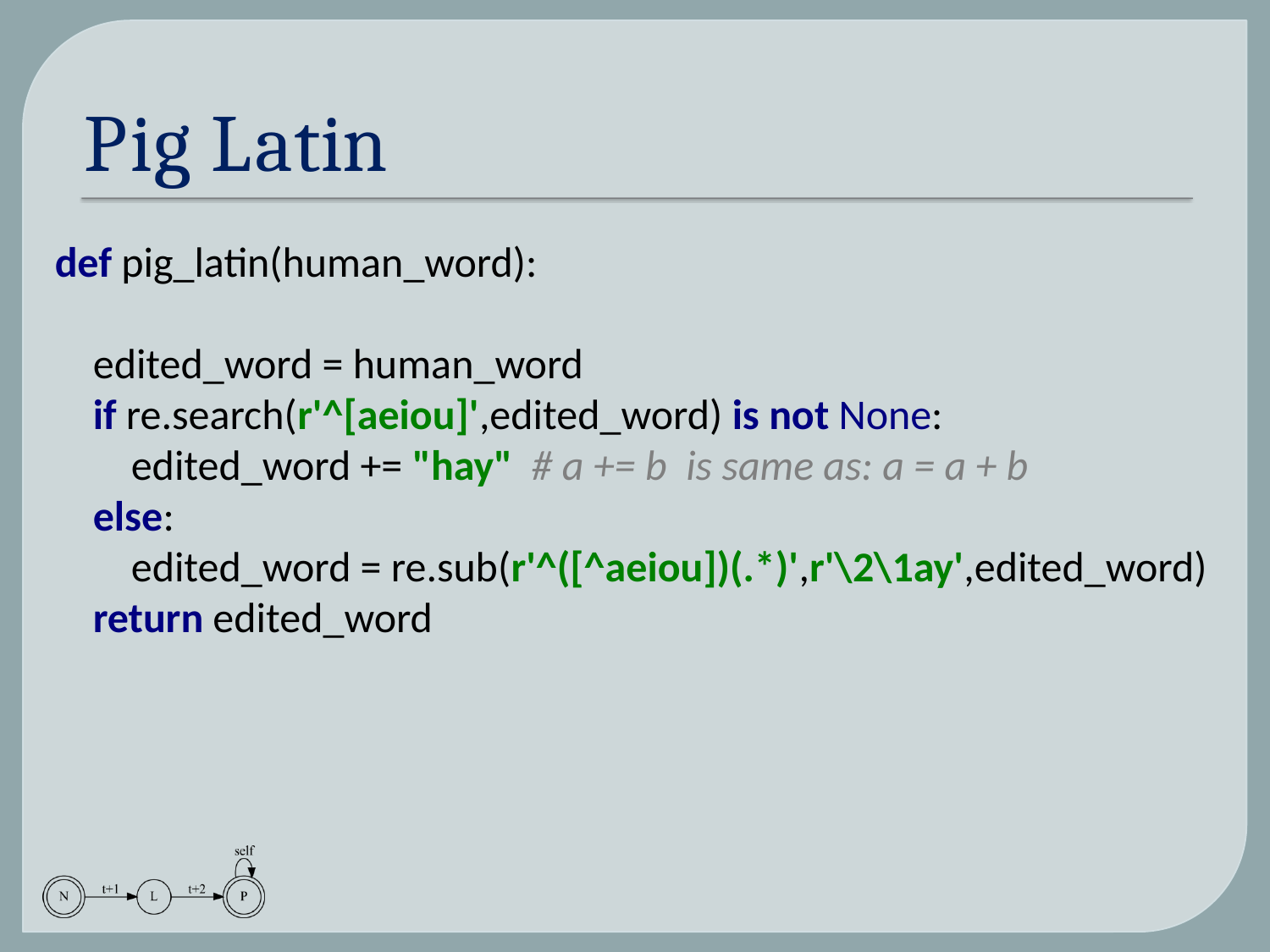

# Pig Latin
def pig_latin(human_word):
    edited_word = human_word
    if re.search(r'^[aeiou]',edited_word) is not None:
        edited_word += "hay"  # a += b  is same as: a = a + b
    else:
        edited_word = re.sub(r'^([^aeiou])(.*)',r'\2\1ay',edited_word)
    return edited_word